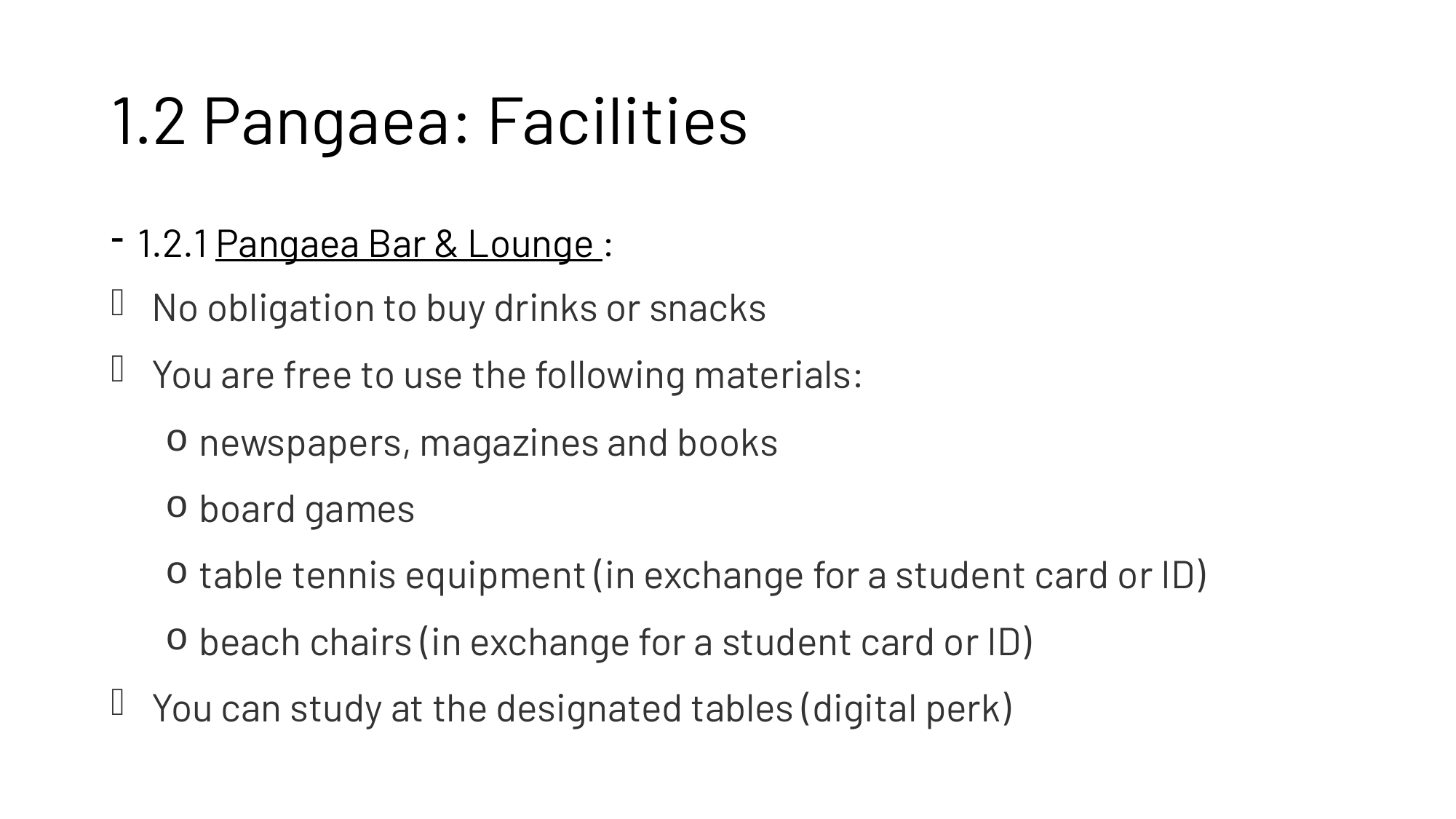

# 1.2 Pangaea: Facilities
1.2.1 Pangaea Bar & Lounge :
No obligation to buy drinks or snacks
You are free to use the following materials:
newspapers, magazines and books
board games
table tennis equipment (in exchange for a student card or ID)
beach chairs (in exchange for a student card or ID)
You can study at the designated tables (digital perk)